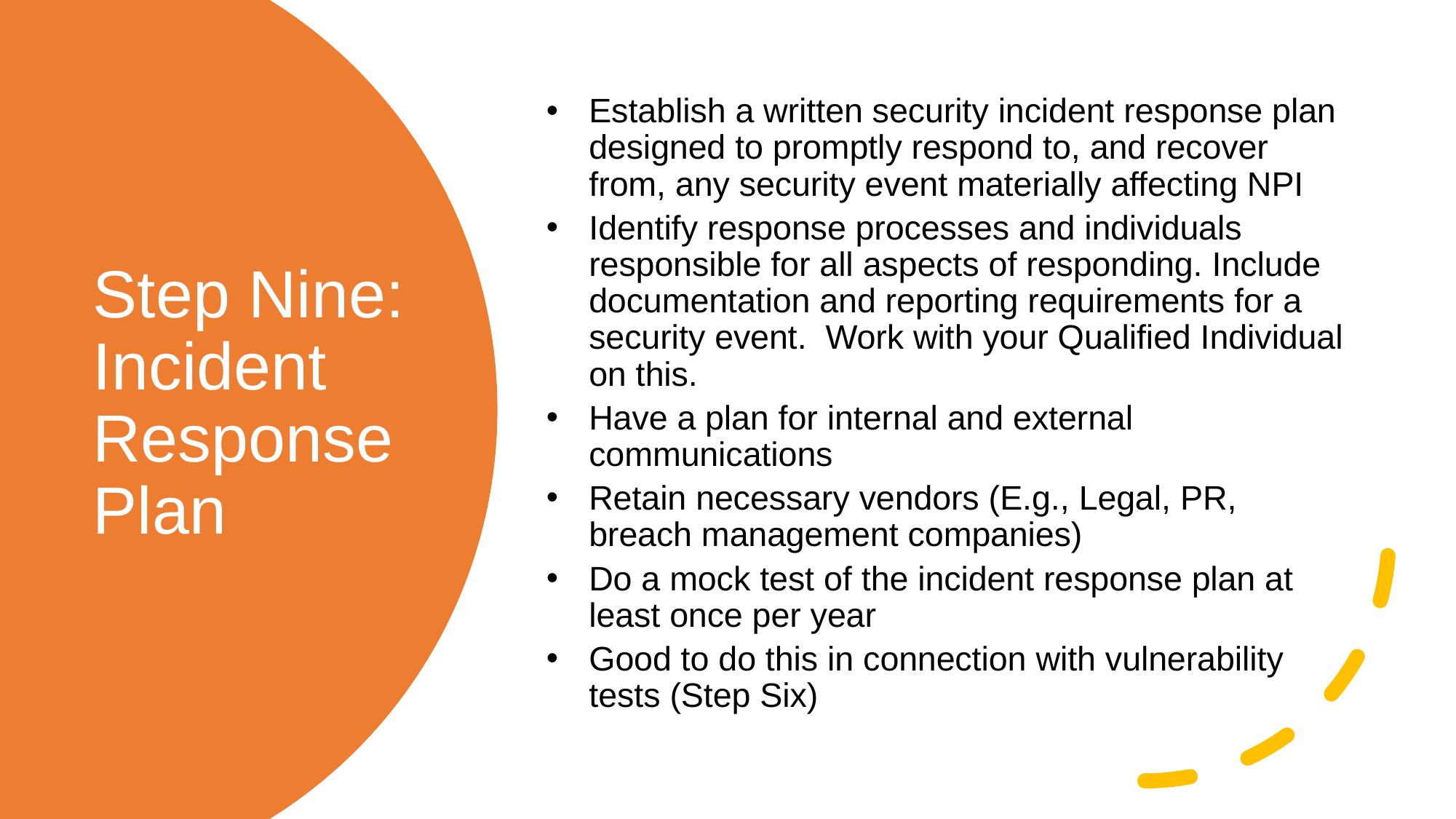

Establish a written security incident response plan designed to promptly respond to, and recover from, any security event materially affecting NPI
Identify response processes and individuals responsible for all aspects of responding. Include documentation and reporting requirements for a security event.  Work with your Qualified Individual on this.
Have a plan for internal and external communications
Retain necessary vendors (E.g., Legal, PR, breach management companies)
Do a mock test of the incident response plan at least once per year
Good to do this in connection with vulnerability tests (Step Six)
# Step Nine: Incident Response Plan